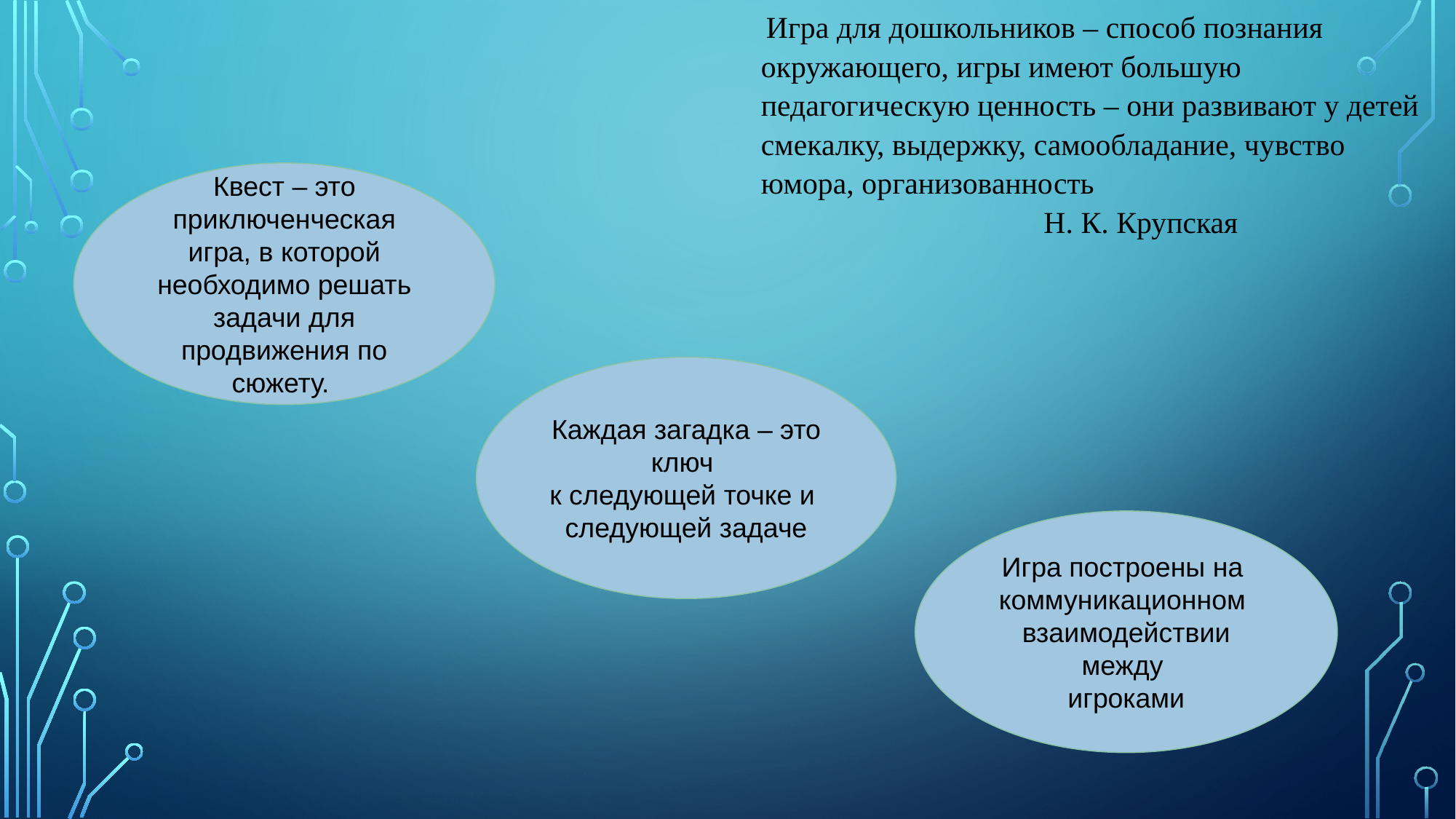

Игра для дошкольников – способ познания окружающего, игры имеют большую педагогическую ценность – они развивают у детей смекалку, выдержку, самообладание, чувство юмора, организованность
                                     Н. К. Крупская

Квест – это приключенческая игра, в которой необходимо решать задачи для продвижения по сюжету.
Каждая загадка – это ключ
к следующей точке и
следующей задаче
Игра построены на
коммуникационном
взаимодействии между
игроками